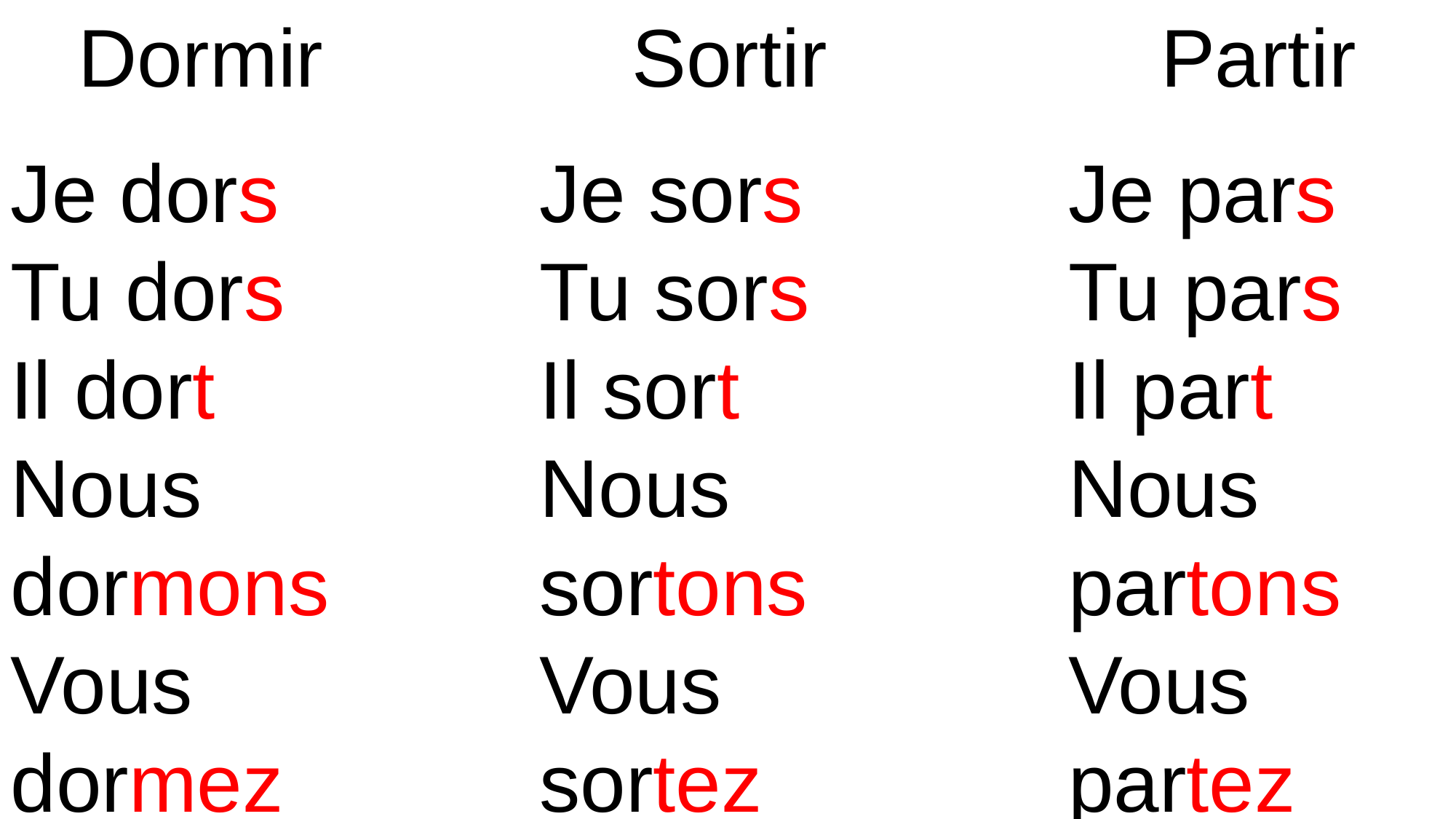

Dormir

Je dors
Tu dors
Il dort
Nous dormons
Vous dormez
Ils dorment
Sortir

Je sors
Tu sors
Il sort
Nous sortons
Vous sortez
Ils sortent
Partir

Je pars
Tu pars
Il part
Nous partons
Vous partez
Ils partent